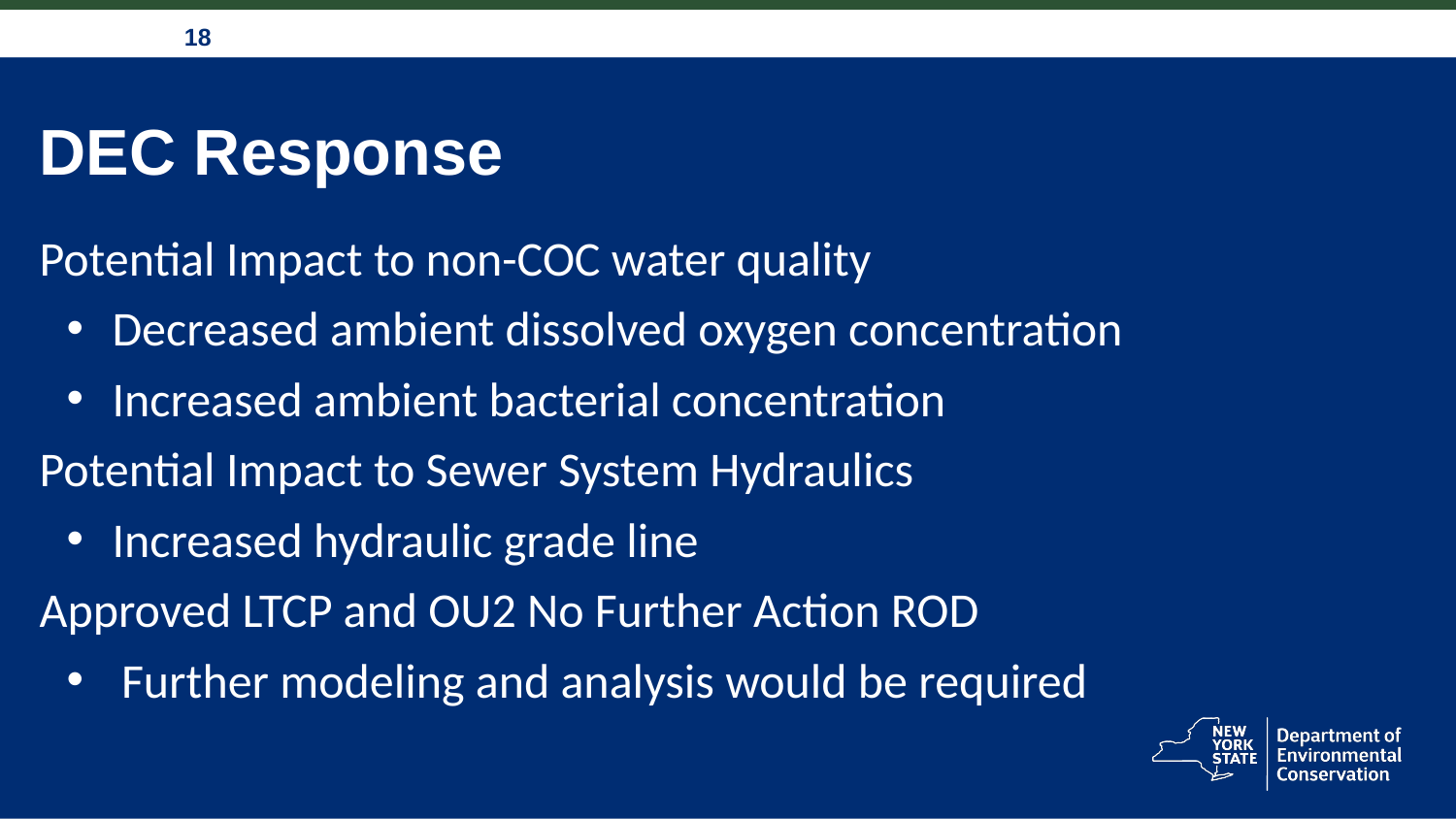

# DEC Response
Potential Impact to non-COC water quality
Decreased ambient dissolved oxygen concentration
Increased ambient bacterial concentration
Potential Impact to Sewer System Hydraulics
Increased hydraulic grade line
Approved LTCP and OU2 No Further Action ROD
Further modeling and analysis would be required